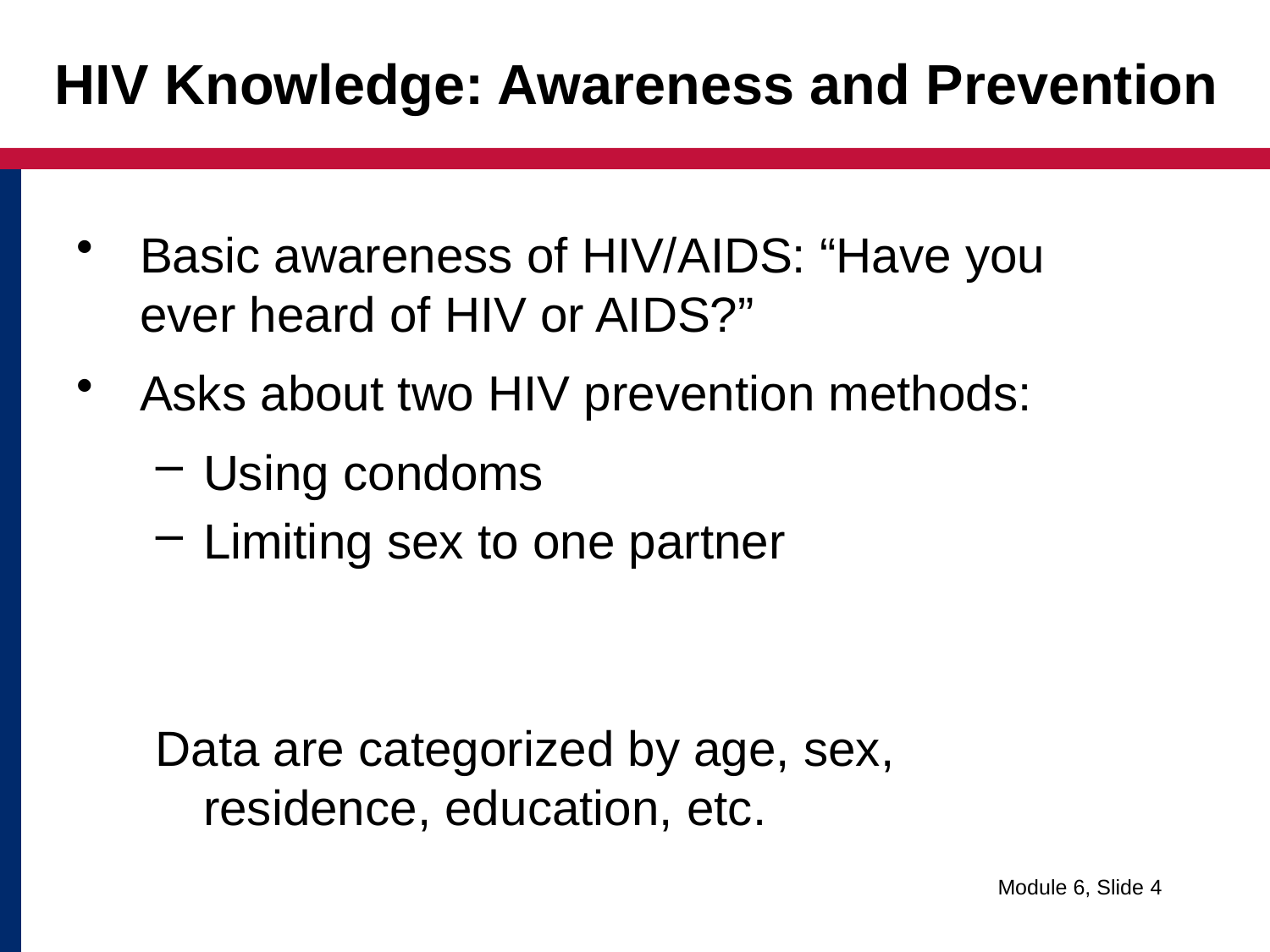

# HIV Knowledge: Awareness and Prevention

Basic awareness of HIV/AIDS: “Have you ever heard of HIV or AIDS?”
Asks about two HIV prevention methods:
Using condoms
Limiting sex to one partner

Data are categorized by age, sex, residence, education, etc.

Module 6, Slide 4